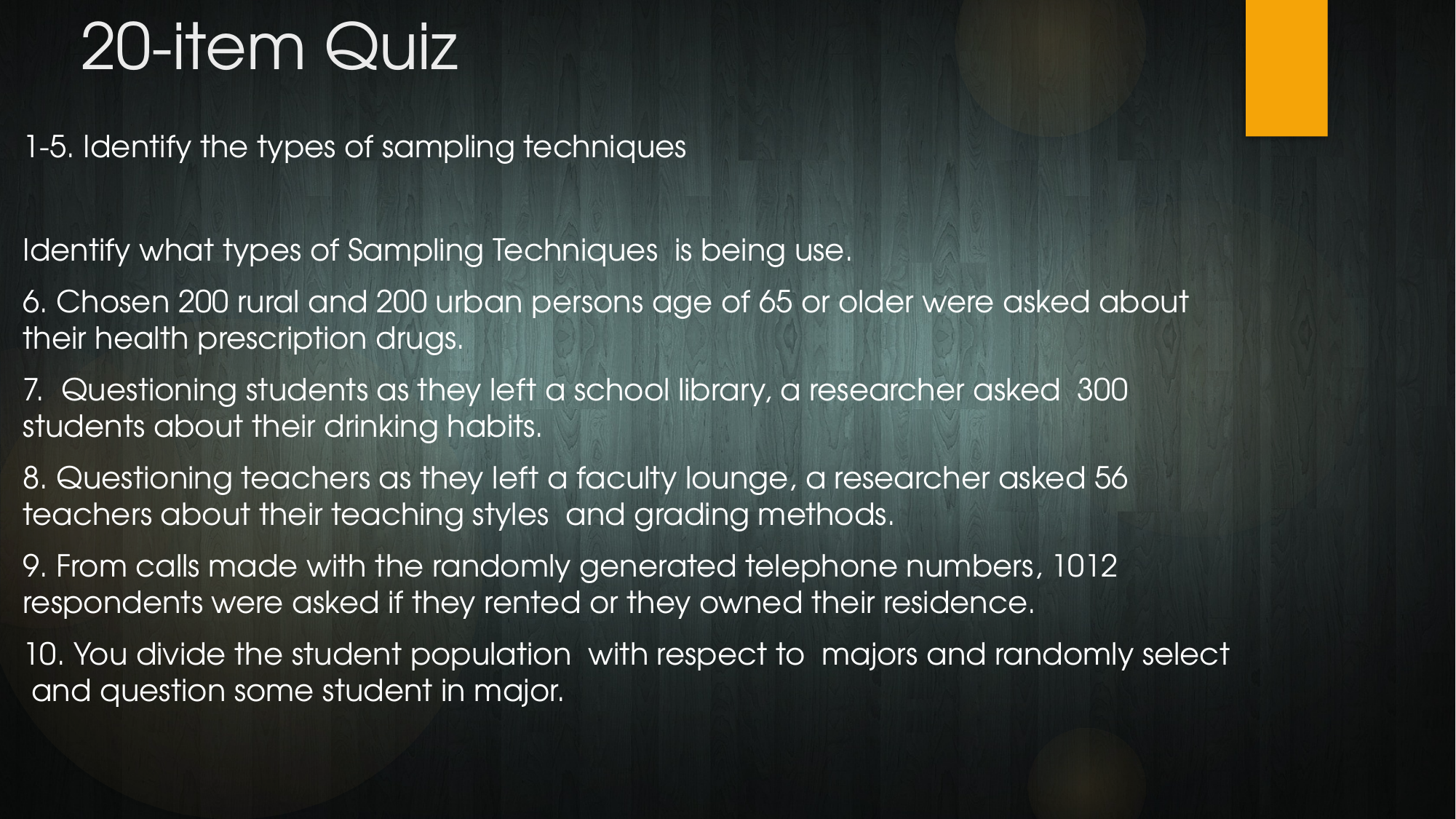

# 20-item Quiz

1-5. Identify the types of sampling techniques

Identify what types of Sampling Techniques  is being use.
6. Chosen 200 rural and 200 urban persons age of 65 or older were asked about their health prescription drugs.
7.  Questioning students as they left a school library, a researcher asked  300 students about their drinking habits.
8. Questioning teachers as they left a faculty lounge, a researcher asked 56 teachers about their teaching styles  and grading methods.
9. From calls made with the randomly generated telephone numbers, 1012 respondents were asked if they rented or they owned their residence.
10. You divide the student population  with respect to  majors and randomly select  and question some student in major.